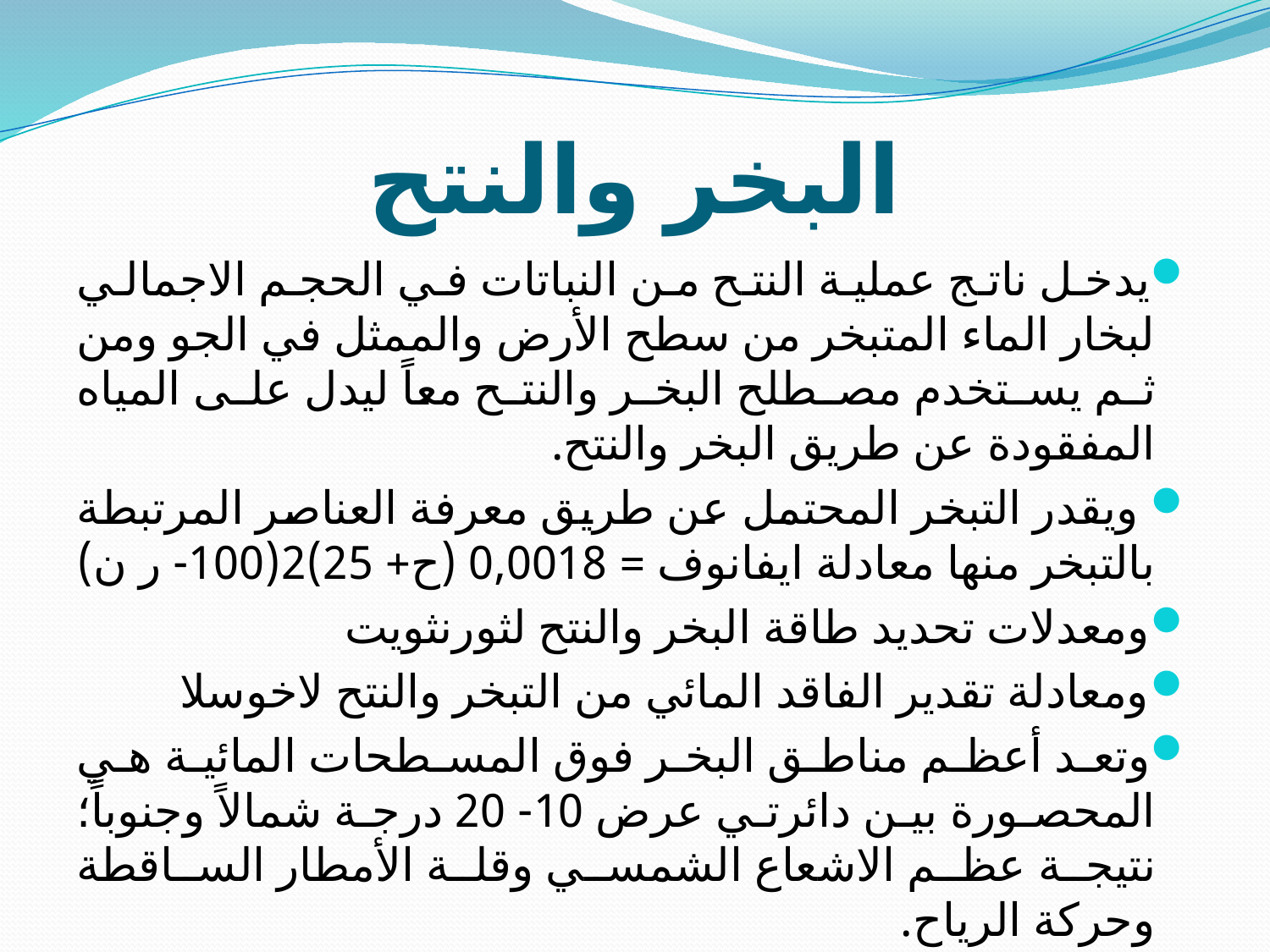

# البخر والنتح
يدخل ناتج عملية النتح من النباتات في الحجم الاجمالي لبخار الماء المتبخر من سطح الأرض والممثل في الجو ومن ثم يستخدم مصطلح البخر والنتح معاً ليدل على المياه المفقودة عن طريق البخر والنتح.
 ويقدر التبخر المحتمل عن طريق معرفة العناصر المرتبطة بالتبخر منها معادلة ايفانوف = 0,0018 (ح+ 25)2(100- ر ن)
ومعدلات تحديد طاقة البخر والنتح لثورنثويت
ومعادلة تقدير الفاقد المائي من التبخر والنتح لاخوسلا
وتعد أعظم مناطق البخر فوق المسطحات المائية هي المحصورة بين دائرتي عرض 10- 20 درجة شمالاً وجنوباً؛ نتيجة عظم الاشعاع الشمسي وقلة الأمطار الساقطة وحركة الرياح.
وأقل المناطق شمال وجنوب 50 درجة حتى القطبين.